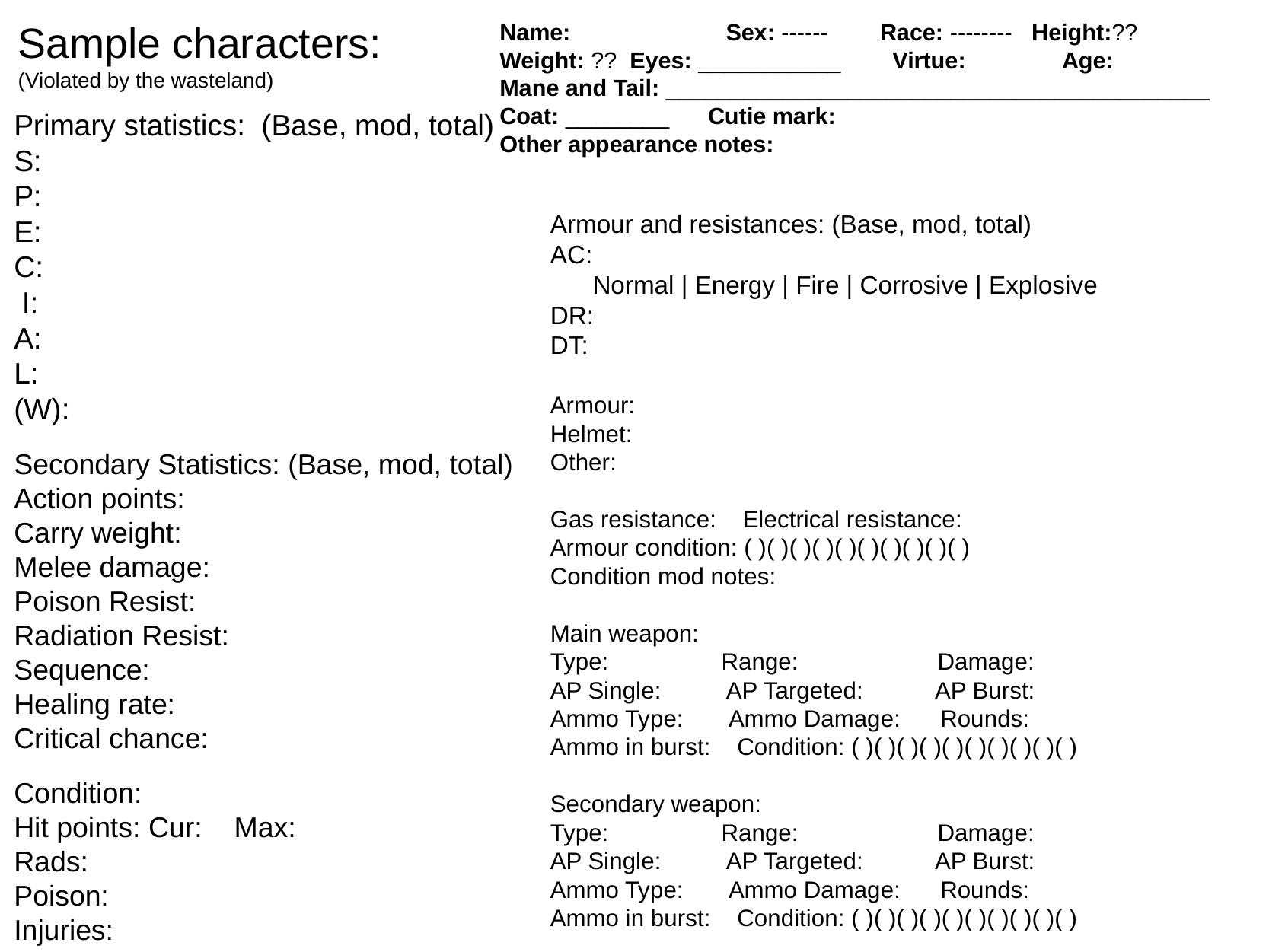

Sample characters:
(Violated by the wasteland)
Name:                        Sex: ------        Race: --------   Height:??  Weight: ??  Eyes: ___________        Virtue:               Age:
Mane and Tail: __________________________________________
Coat: ________      Cutie mark:
Other appearance notes:
Primary statistics:  (Base, mod, total)
S:
P:
E:
C:
 I:
A:
L:
(W):

Secondary Statistics: (Base, mod, total)
Action points:
Carry weight:
Melee damage:
Poison Resist:
Radiation Resist:
Sequence:
Healing rate:
Critical chance:

Condition:
Hit points: Cur:    Max:
Rads:
Poison:
Injuries:
Armour and resistances: (Base, mod, total)
AC:
      Normal | Energy | Fire | Corrosive | Explosive
DR:
DT:

Armour:
Helmet:
Other:

Gas resistance:    Electrical resistance:
Armour condition: ( )( )( )( )( )( )( )( )( )( )
Condition mod notes:

Main weapon:
Type:                 Range:                     Damage:
AP Single:          AP Targeted:           AP Burst:
Ammo Type:       Ammo Damage:      Rounds:
Ammo in burst:    Condition: ( )( )( )( )( )( )( )( )( )( )

Secondary weapon:
Type:                 Range:                     Damage:
AP Single:          AP Targeted:           AP Burst:
Ammo Type:       Ammo Damage:      Rounds:
Ammo in burst:    Condition: ( )( )( )( )( )( )( )( )( )( )